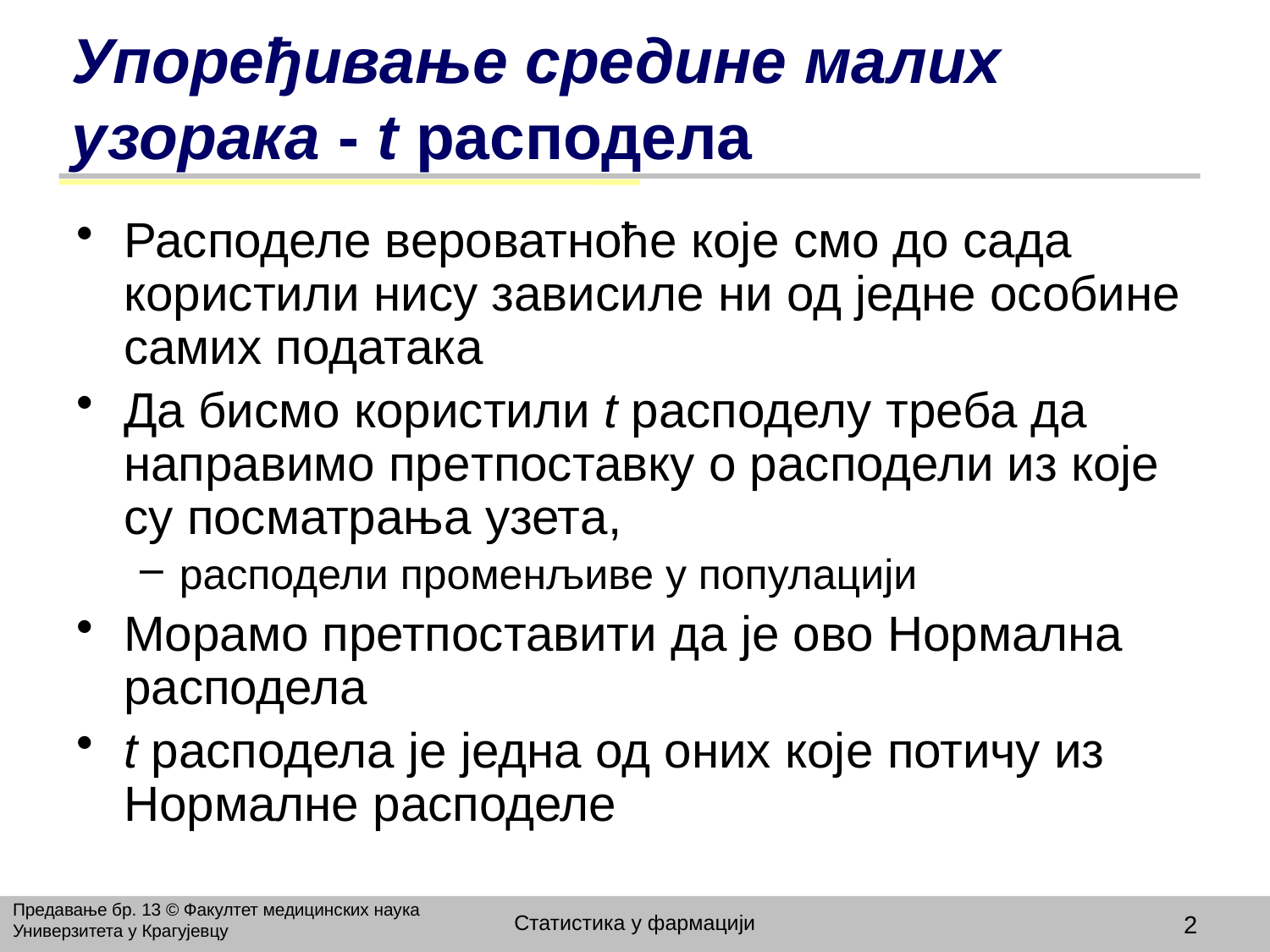

# Упоређивање средине малих узорака - t расподела
Расподеле вероватноће које смо до сада користили нису зависиле ни од једне особине самих података
Да бисмо користили t расподелу треба да направимо претпоставку о расподели из које су посматрања узета,
расподели променљиве у популацији
Mорамо претпоставити да је ово Нормална расподела
t расподела је једна од оних које потичу из Нормалне расподеле
Предавање бр. 13 © Факултет медицинских наука Универзитета у Крагујевцу
Статистика у фармацији
2